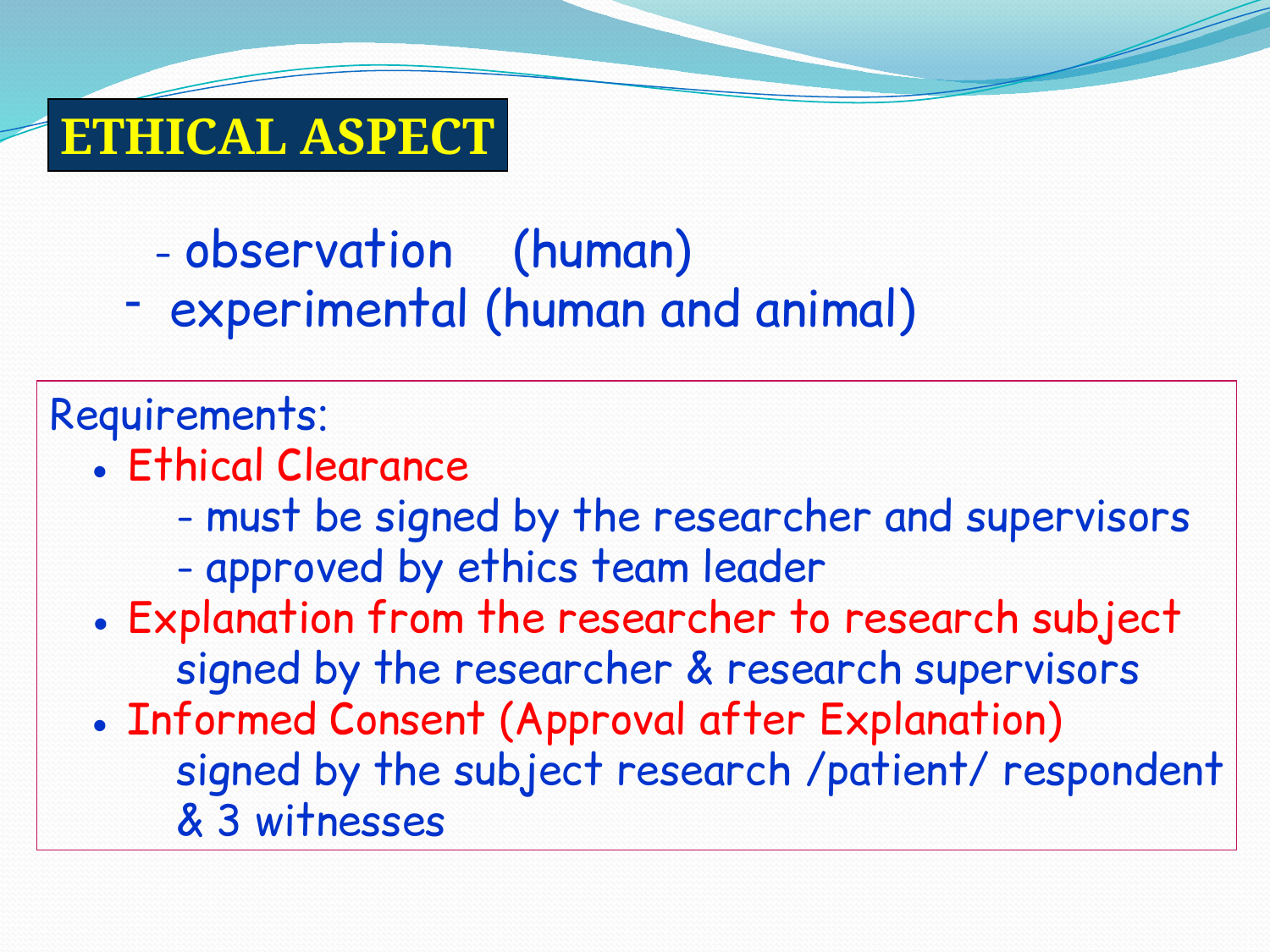

ETHICAL ASPECT
     - observation    (human)
 experimental (human and animal)
Requirements:
   ● Ethical Clearance
	- must be signed by the researcher and supervisors
	- approved by ethics team leader
   ● Explanation from the researcher to research subject
	signed by the researcher & research supervisors
   ● Informed Consent (Approval after Explanation)
	signed by the subject research /patient/ respondent
          & 3 witnesses